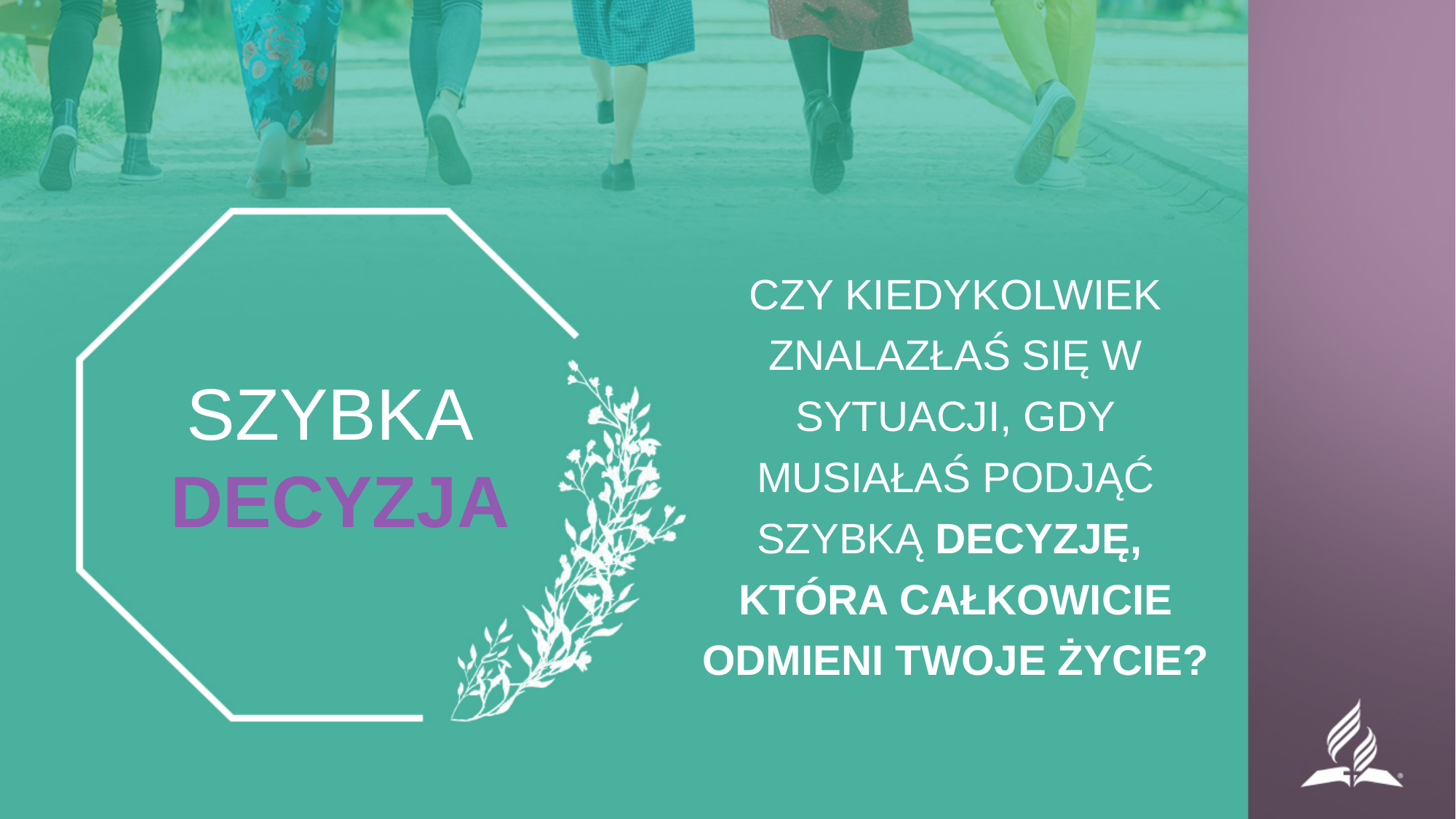

CZY KIEDYKOLWIEK ZNALAZŁAŚ SIĘ W SYTUACJI, GDY MUSIAŁAŚ PODJĄĆ SZYBKĄ DECYZJĘ,
KTÓRA CAŁKOWICIE ODMIENI TWOJE ŻYCIE?
SZYBKA
DECYZJA